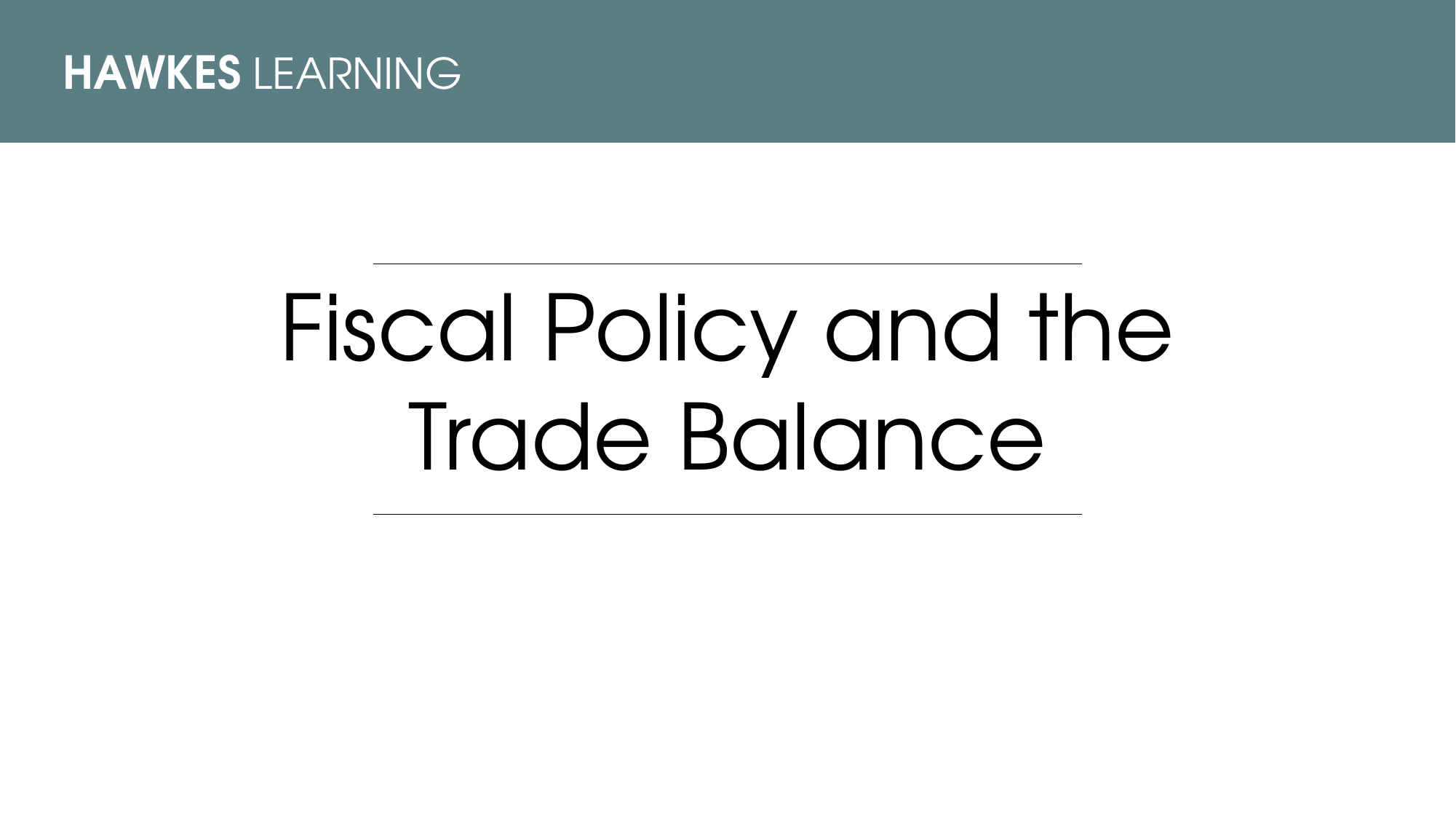

HAWKES LEARNING
Fiscal Policy and the Trade Balance